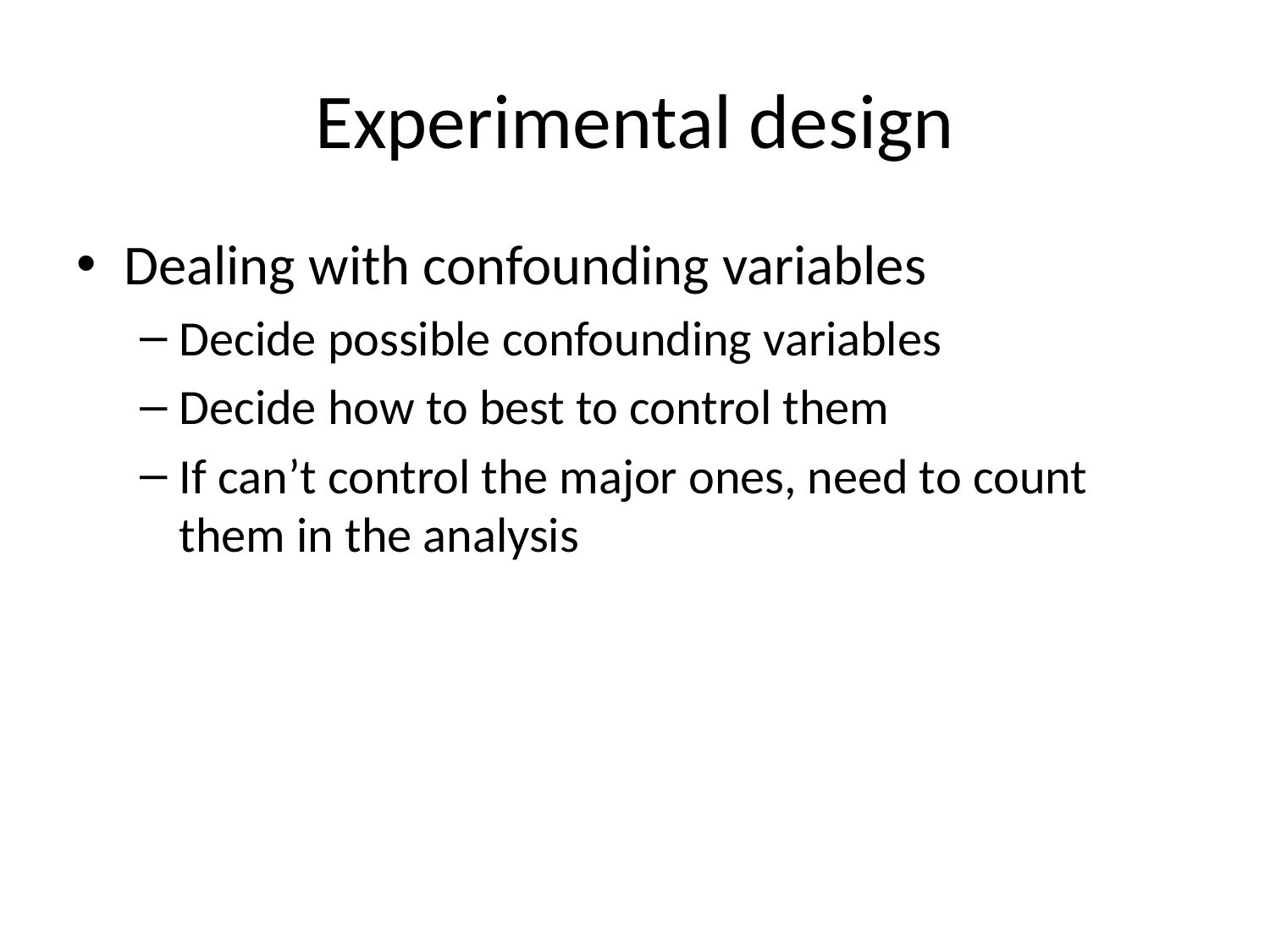

# Experimental design
Dealing with confounding variables
Decide possible confounding variables
Decide how to best to control them
If can’t control the major ones, need to count them in the analysis